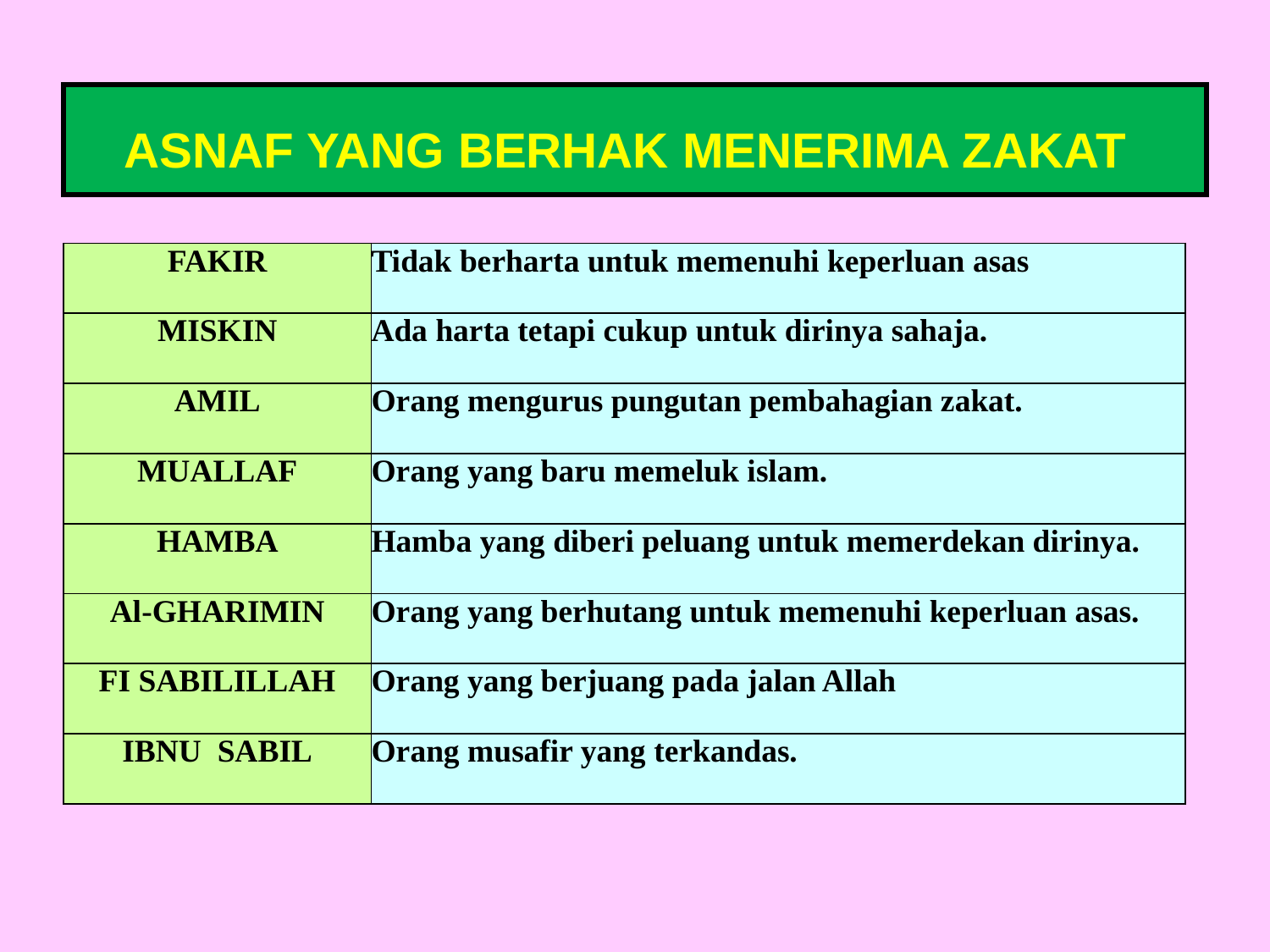

ASNAF YANG BERHAK MENERIMA ZAKAT
| FAKIR | Tidak berharta untuk memenuhi keperluan asas |
| --- | --- |
| MISKIN | Ada harta tetapi cukup untuk dirinya sahaja. |
| AMIL | Orang mengurus pungutan pembahagian zakat. |
| MUALLAF | Orang yang baru memeluk islam. |
| HAMBA | Hamba yang diberi peluang untuk memerdekan dirinya. |
| Al-GHARIMIN | Orang yang berhutang untuk memenuhi keperluan asas. |
| FI SABILILLAH | Orang yang berjuang pada jalan Allah |
| IBNU SABIL | Orang musafir yang terkandas. |